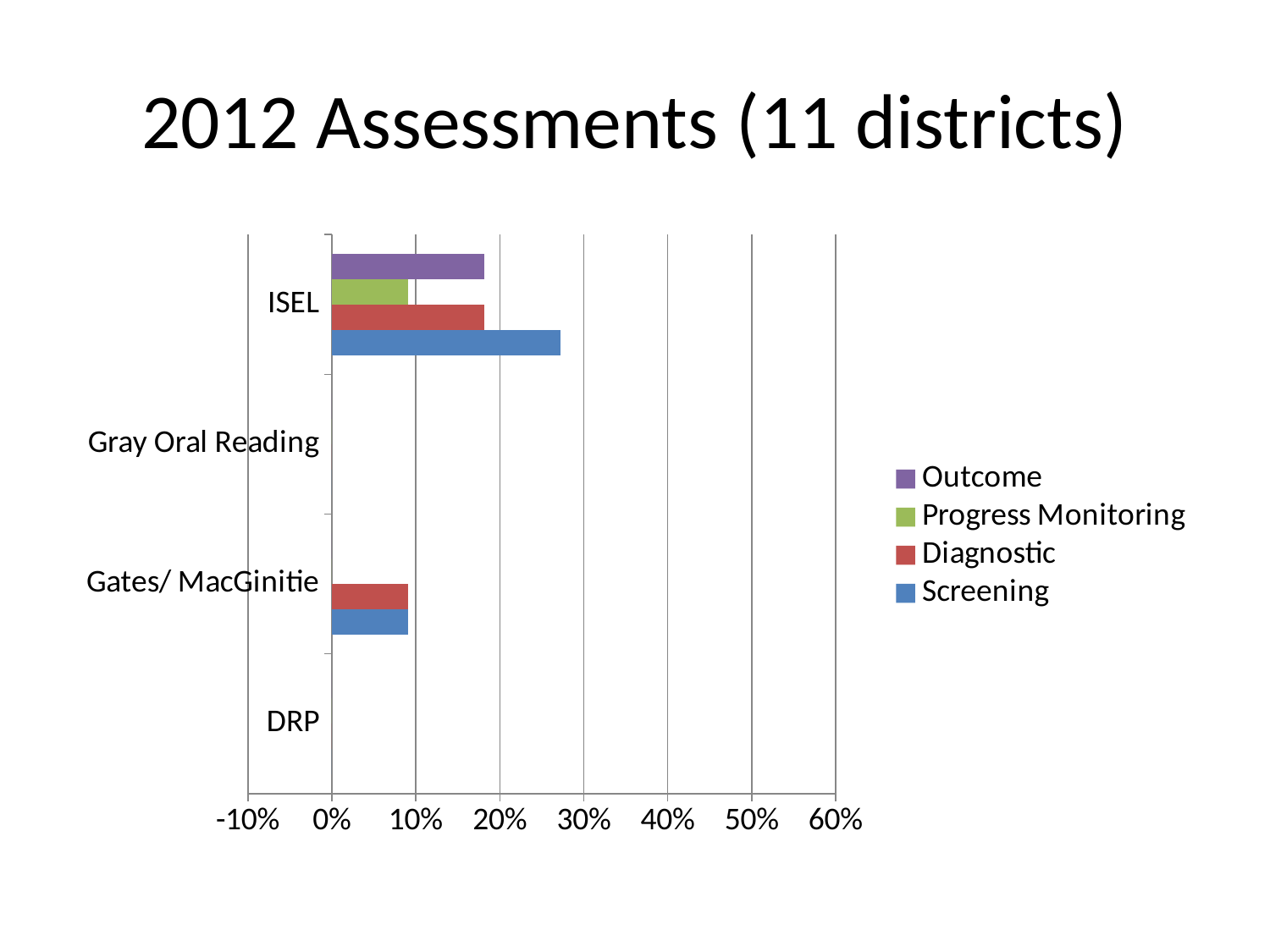

# 2012 Assessments (11 districts)

### Chart

| Category | Screening | Diagnostic | Progress Monitoring | Outcome |
|---|---|---|---|---|
| DRP | 0.0 | 0.0 | 0.0 | 0.0 |
| Gates/ MacGinitie | 0.0909090909090911 | 0.0909090909090911 | 0.0 | 0.0 |
| Gray Oral Reading | 0.0 | 0.0 | 0.0 | 0.0 |
| ISEL | 0.272727272727273 | 0.181818181818182 | 0.0909090909090911 | 0.181818181818182 |